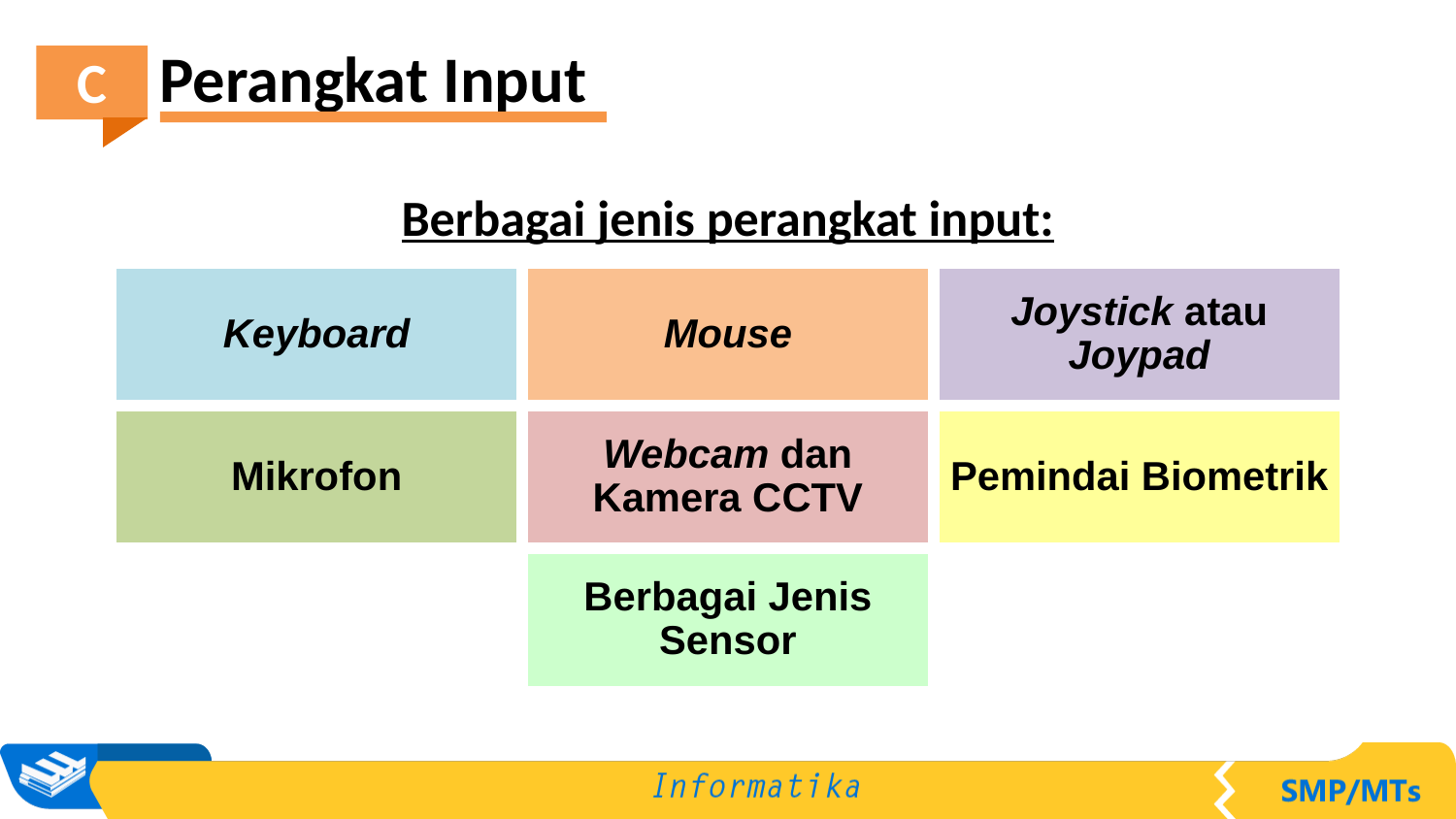

Perangkat Input
C

Berbagai jenis perangkat input:
Keyboard
Mouse
Joystick atau Joypad
Mikrofon
Webcam dan Kamera CCTV
Pemindai Biometrik
Berbagai Jenis Sensor